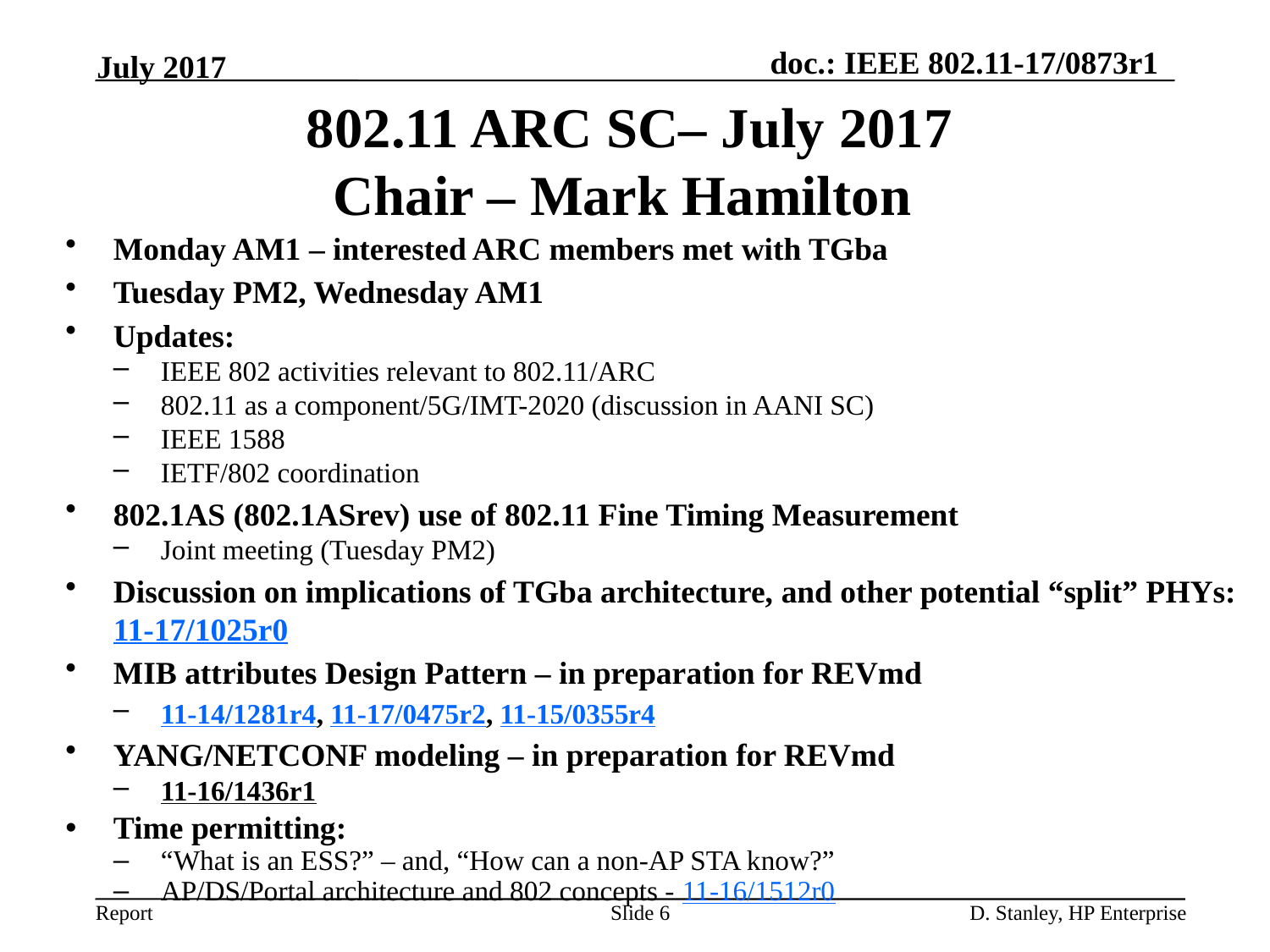

July 2017
# 802.11 ARC SC– July 2017 Chair – Mark Hamilton
Monday AM1 – interested ARC members met with TGba
Tuesday PM2, Wednesday AM1
Updates:
IEEE 802 activities relevant to 802.11/ARC
802.11 as a component/5G/IMT-2020 (discussion in AANI SC)
IEEE 1588
IETF/802 coordination
802.1AS (802.1ASrev) use of 802.11 Fine Timing Measurement
Joint meeting (Tuesday PM2)
Discussion on implications of TGba architecture, and other potential “split” PHYs: 11-17/1025r0
MIB attributes Design Pattern – in preparation for REVmd
11-14/1281r4, 11-17/0475r2, 11-15/0355r4
YANG/NETCONF modeling – in preparation for REVmd
11-16/1436r1
Time permitting:
“What is an ESS?” – and, “How can a non-AP STA know?”
AP/DS/Portal architecture and 802 concepts - 11-16/1512r0
Slide 6
D. Stanley, HP Enterprise